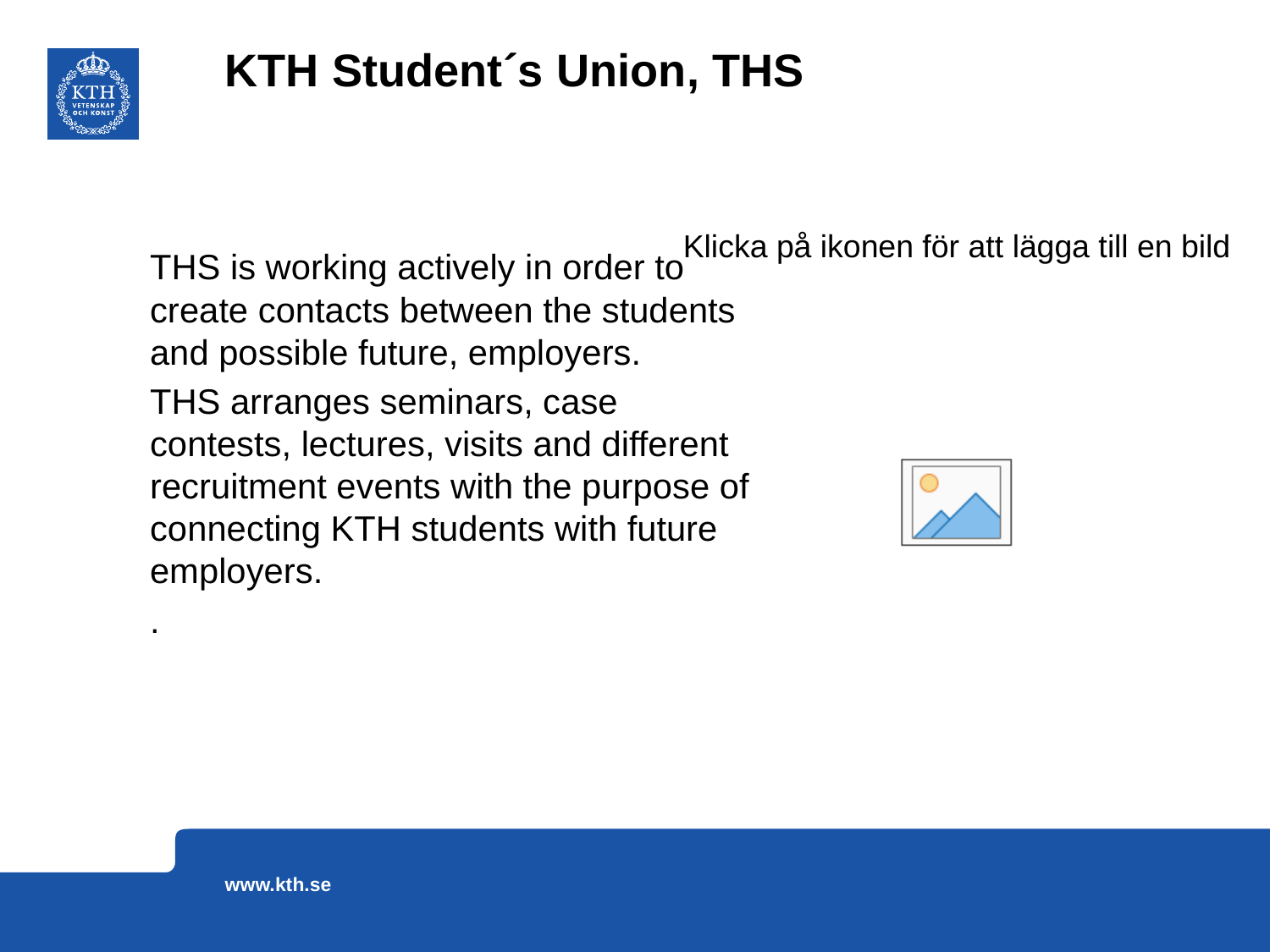

# KTH Student´s Union, THS

THS is working actively in order to create contacts between the students and possible future, employers.
THS arranges seminars, case contests, lectures, visits and different recruitment events with the purpose of connecting KTH students with future employers.
.

www.kth.se